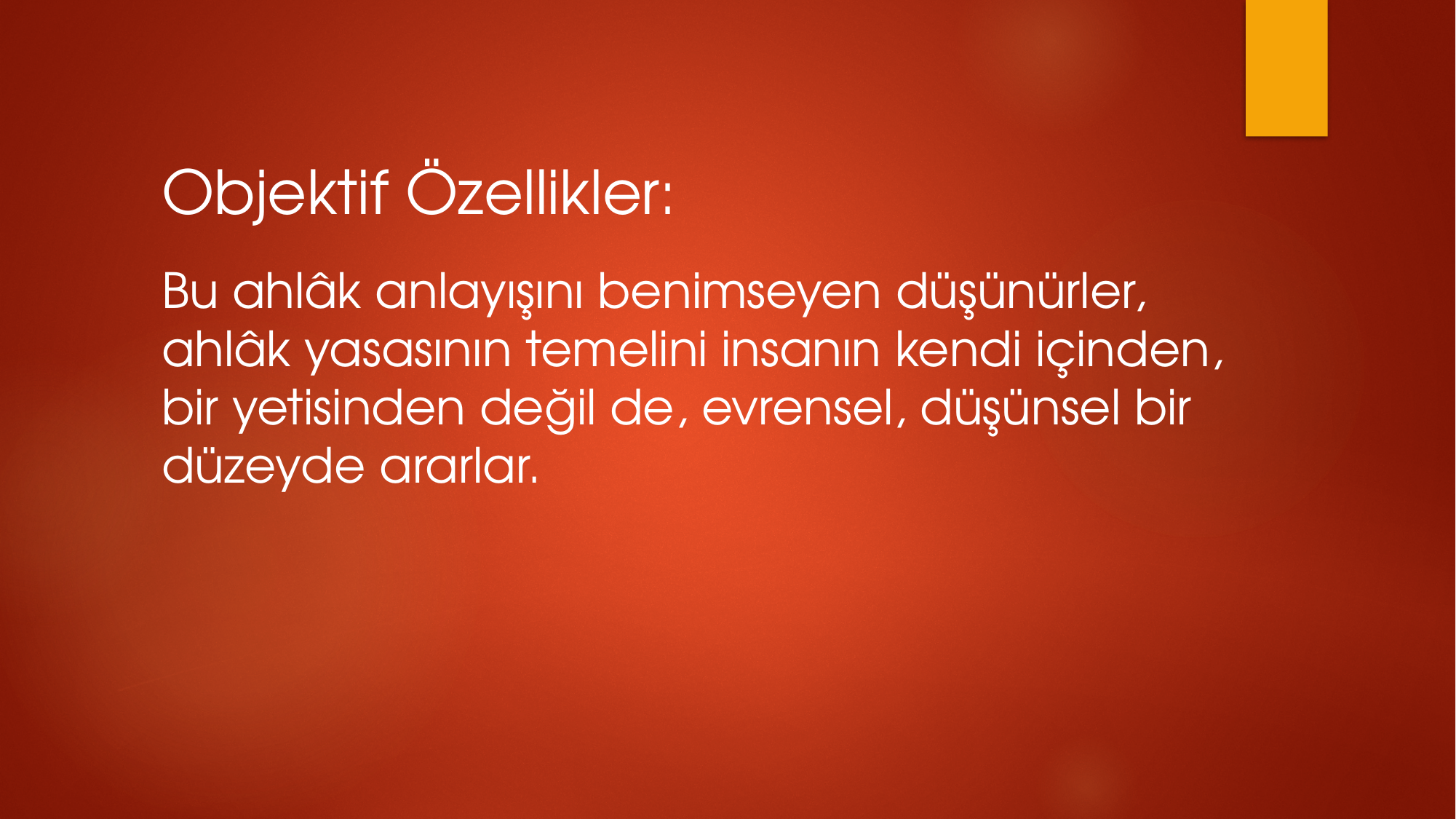

Objektif Özellikler:

Bu ahlâk anlayışını benimseyen düşünürler, ahlâk yasasının temelini insanın kendi içinden, bir yetisinden değil de, evrensel, düşünsel bir düzeyde ararlar.